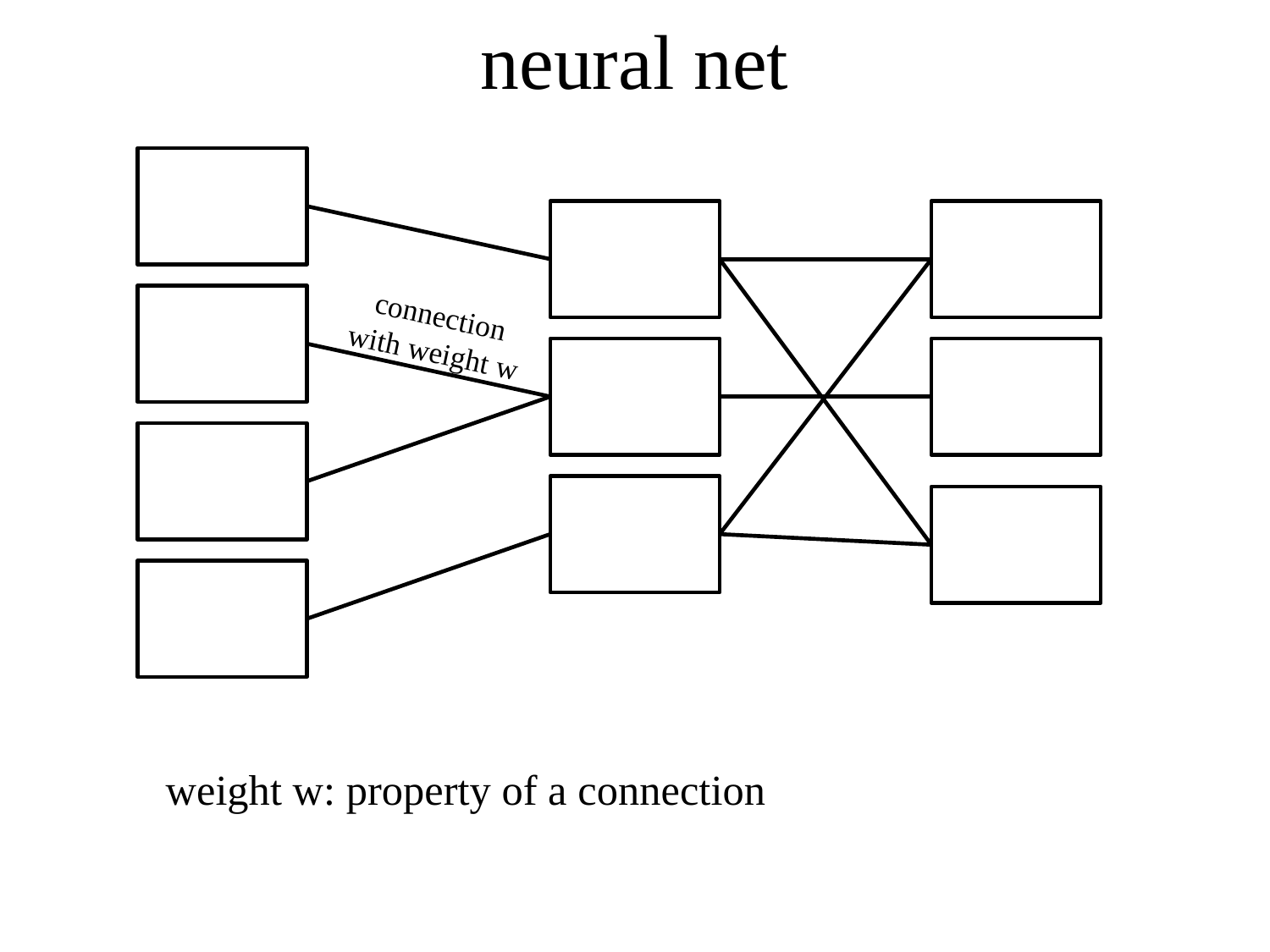

neural net

connection
with weight w

weight w: property of a connection